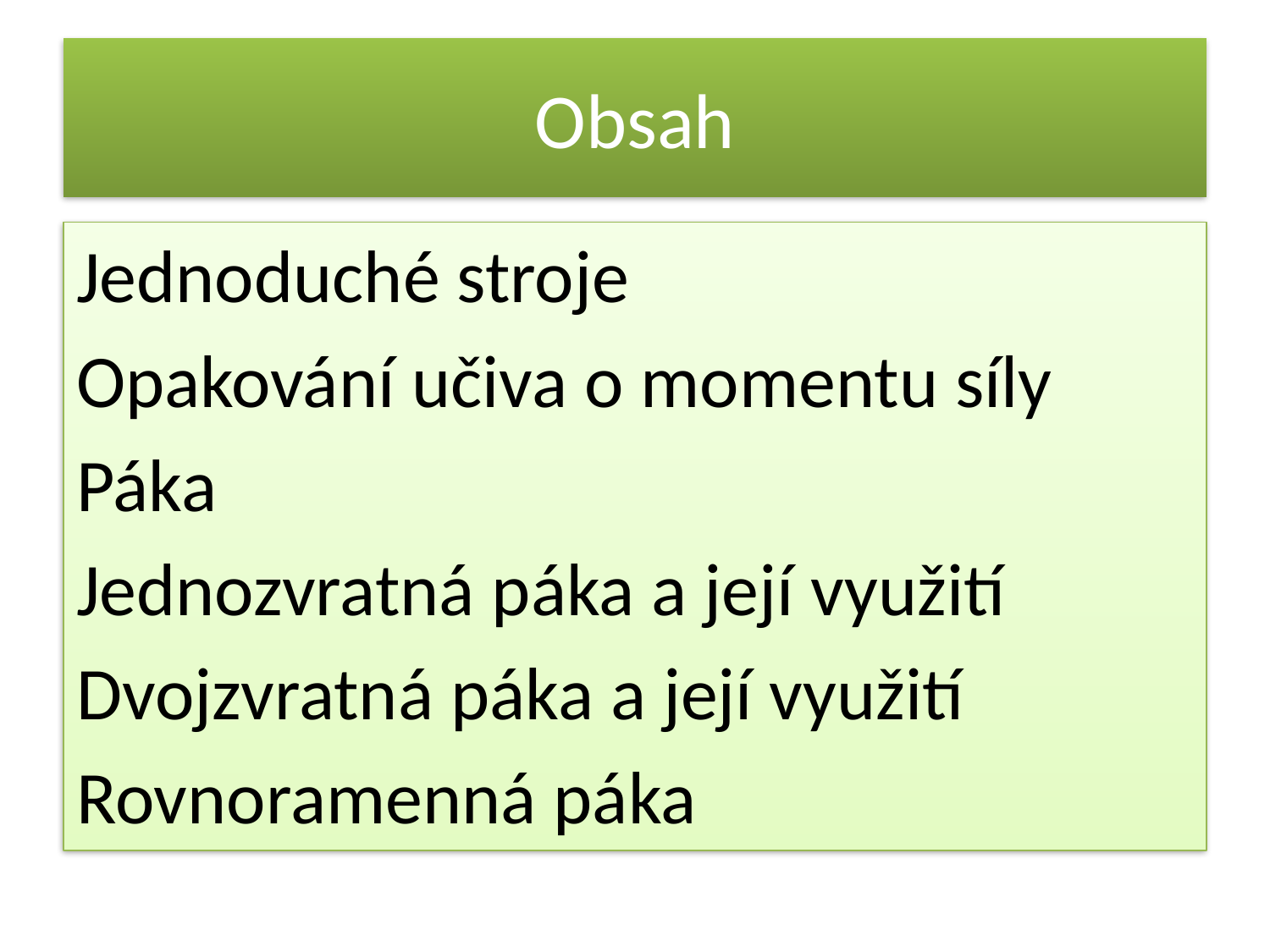

# Obsah
Jednoduché stroje
Opakování učiva o momentu síly
Páka
Jednozvratná páka a její využití
Dvojzvratná páka a její využití
Rovnoramenná páka